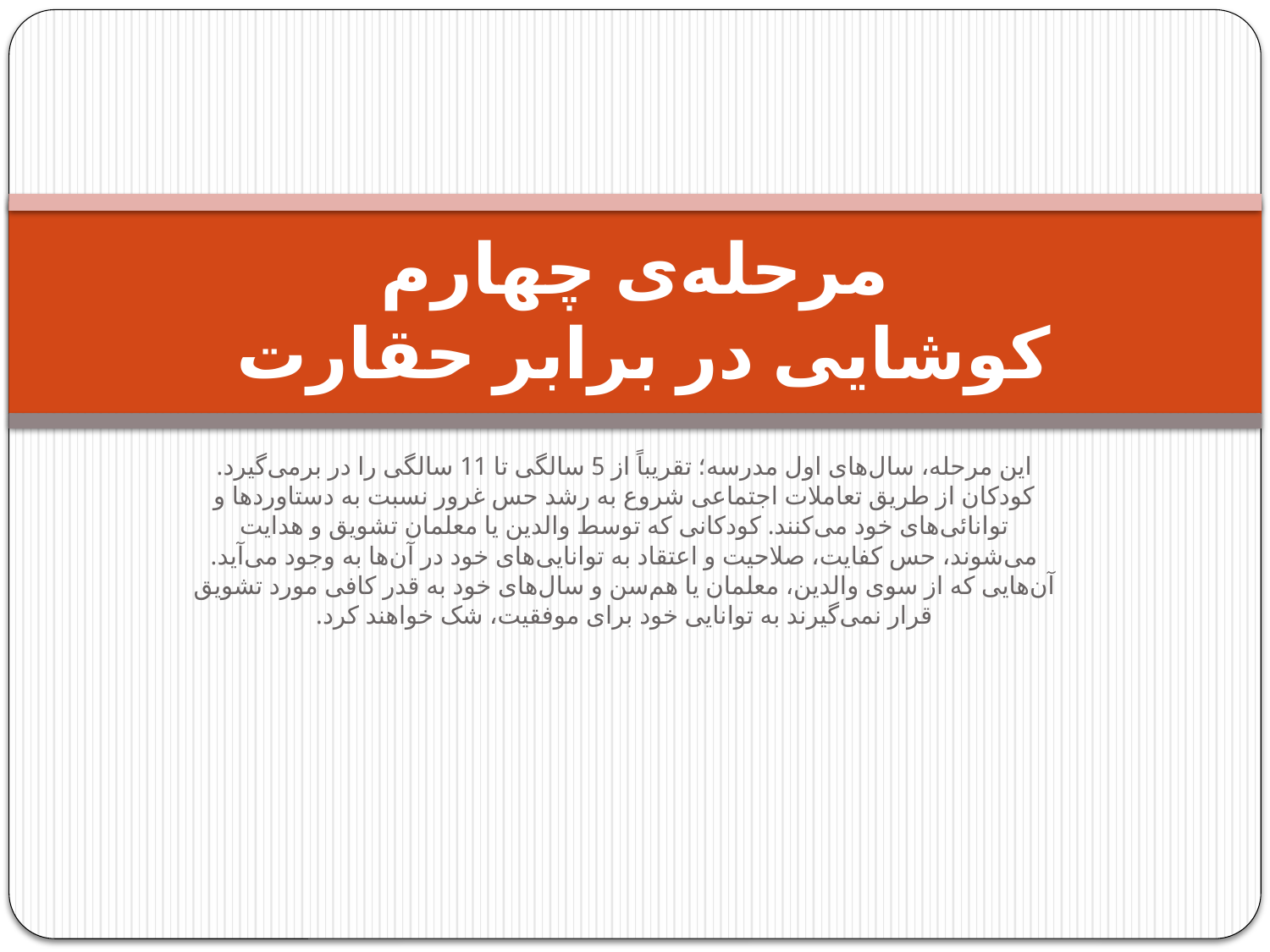

# مرحله‌ی چهارم کوشایی در برابر حقارت
این مرحله، سال‌های اول مدرسه؛ تقریباً از 5 سالگی تا 11 سالگی را در برمی‌گیرد. کودکان از طریق تعاملات اجتماعی شروع به رشد حس غرور نسبت به دستاوردها و توانائی‌های خود می‌کنند. کودکانی که توسط والدین یا معلمان تشویق و هدایت می‌شوند، حس کفایت، صلاحیت و اعتقاد به توانایی‌های خود در آن‌ها به وجود می‌آید. آن‌هایی که از سوی والدین، معلمان یا هم‌سن و سال‌های خود به قدر کافی مورد تشویق قرار نمی‌گیرند به توانایی خود برای موفقیت، شک خواهند کرد.